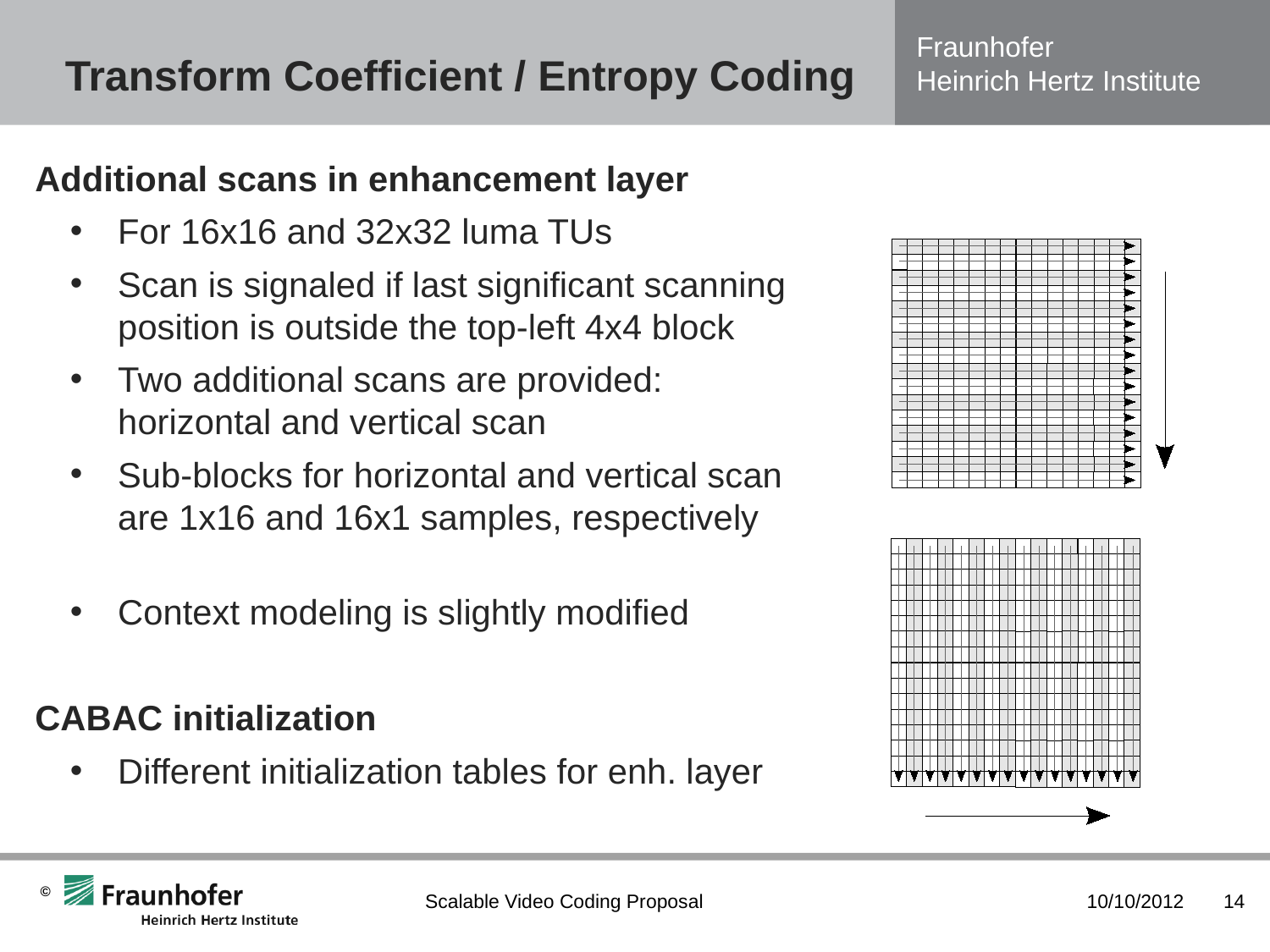

# Transform Coefficient / Entropy Coding
Additional scans in enhancement layer
For 16x16 and 32x32 luma TUs
Scan is signaled if last significant scanning position is outside the top-left 4x4 block
Two additional scans are provided:
horizontal and vertical scan
Sub-blocks for horizontal and vertical scan are 1x16 and 16x1 samples, respectively
Context modeling is slightly modified

CABAC initialization
Different initialization tables for enh. layer

Scalable Video Coding Proposal
10/10/2012
14